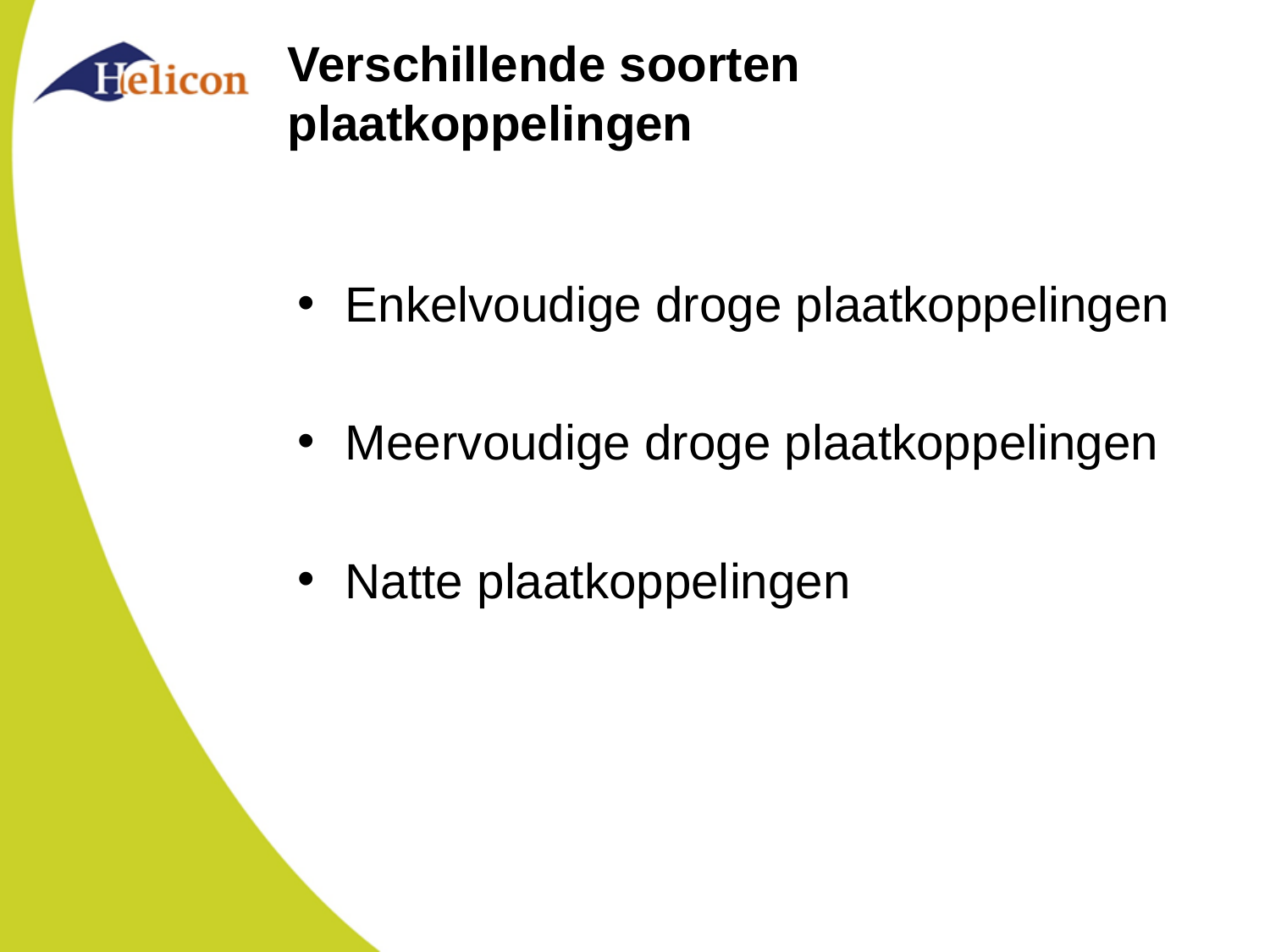

# Verschillende soorten plaatkoppelingen
Enkelvoudige droge plaatkoppelingen

Meervoudige droge plaatkoppelingen

Natte plaatkoppelingen